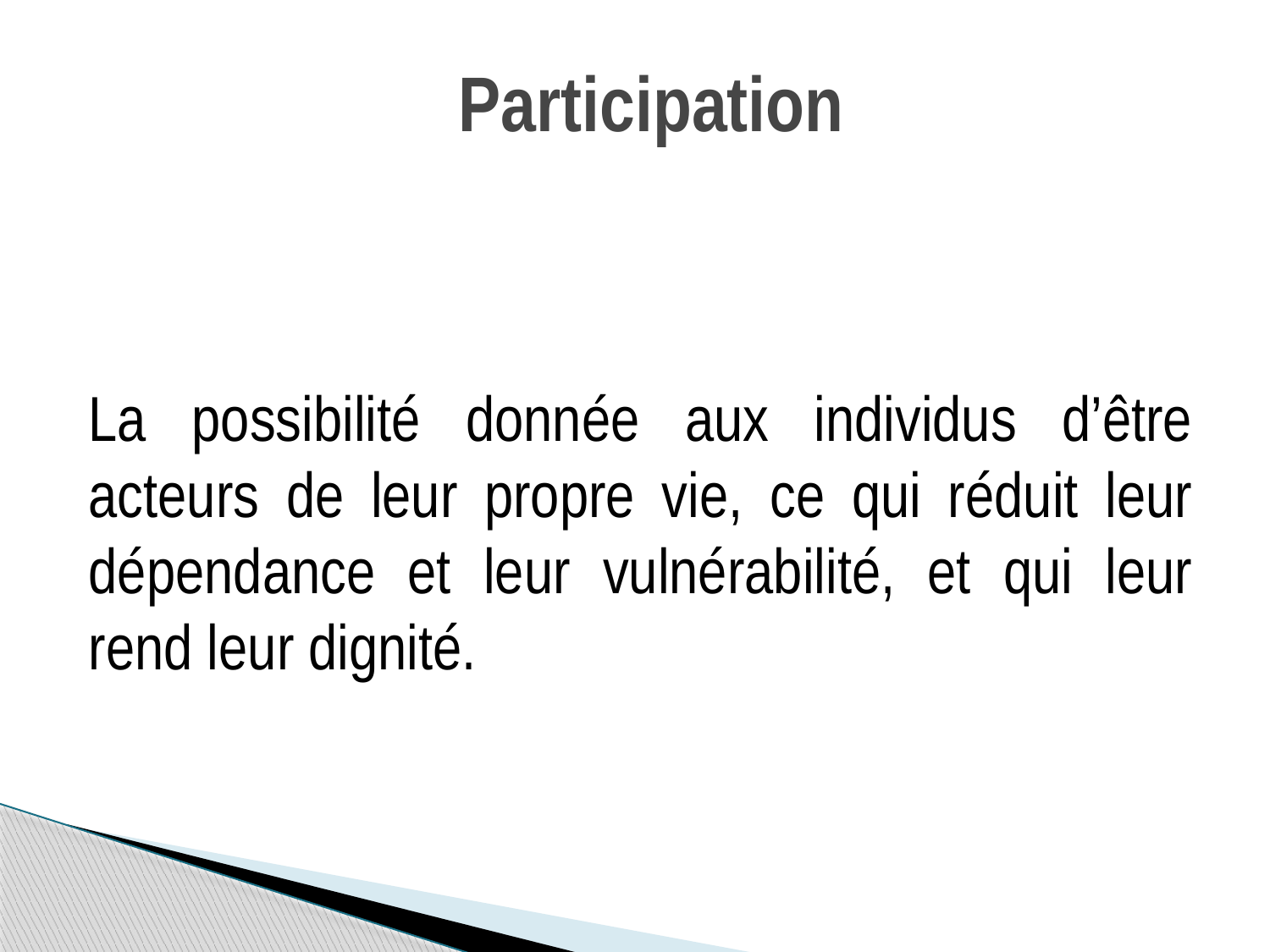

# Participation

	La possibilité donnée aux individus d’être acteurs de leur propre vie, ce qui réduit leur dépendance et leur vulnérabilité, et qui leur rend leur dignité.